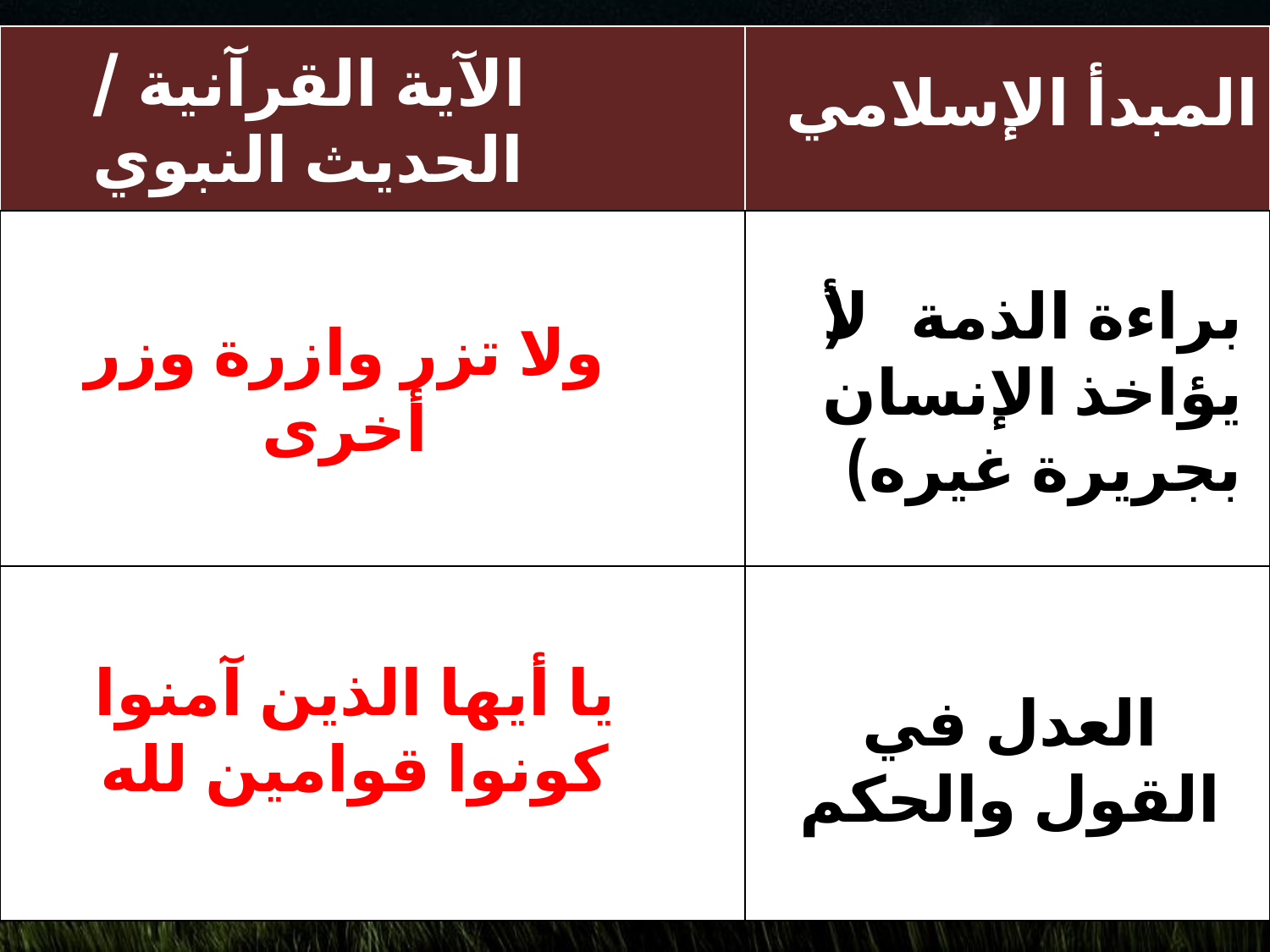

|  |  |
| --- | --- |
|  |  |
|  |  |
الآية القرآنية / الحديث النبوي
المبدأ الإسلامي
براءة الذمة (لأ يؤاخذ الإنسان بجريرة غيره)
ولا تزر وازرة وزر أخرى
يا أيها الذين آمنوا كونوا قوامين لله
العدل في القول والحكم